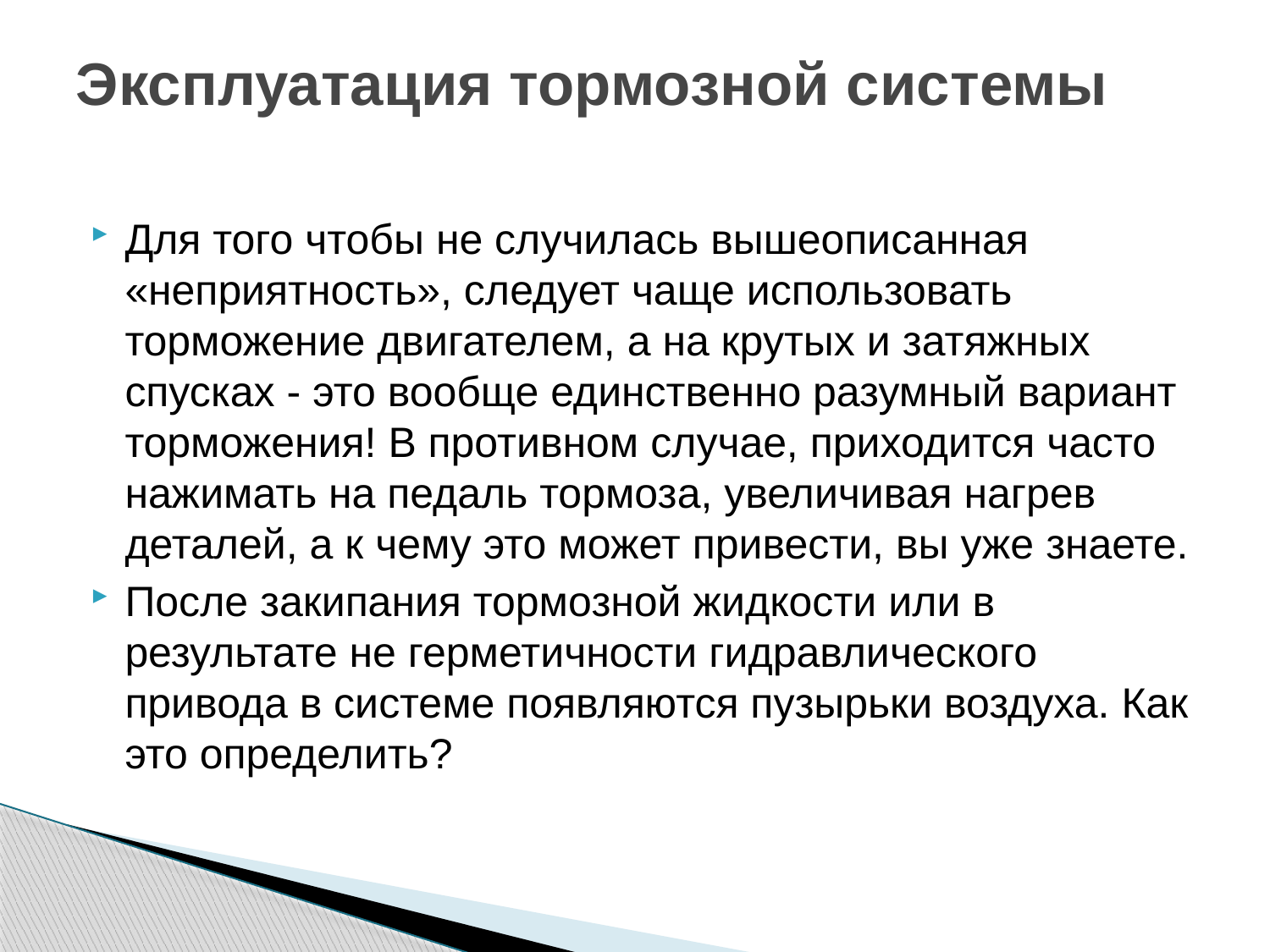

# Эксплуатация тормозной системы
Для того чтобы не случилась вышеописанная «неприятность», следует чаще использовать торможение двигателем, а на крутых и затяжных спусках - это вообще единственно разумный вариант торможения! В противном случае, приходится часто нажимать на педаль тормоза, увеличивая нагрев деталей, а к чему это может привести, вы уже знаете.
После закипания тормозной жидкости или в результате не герметичности гидравлического привода в системе появляются пузырьки воздуха. Как это определить?